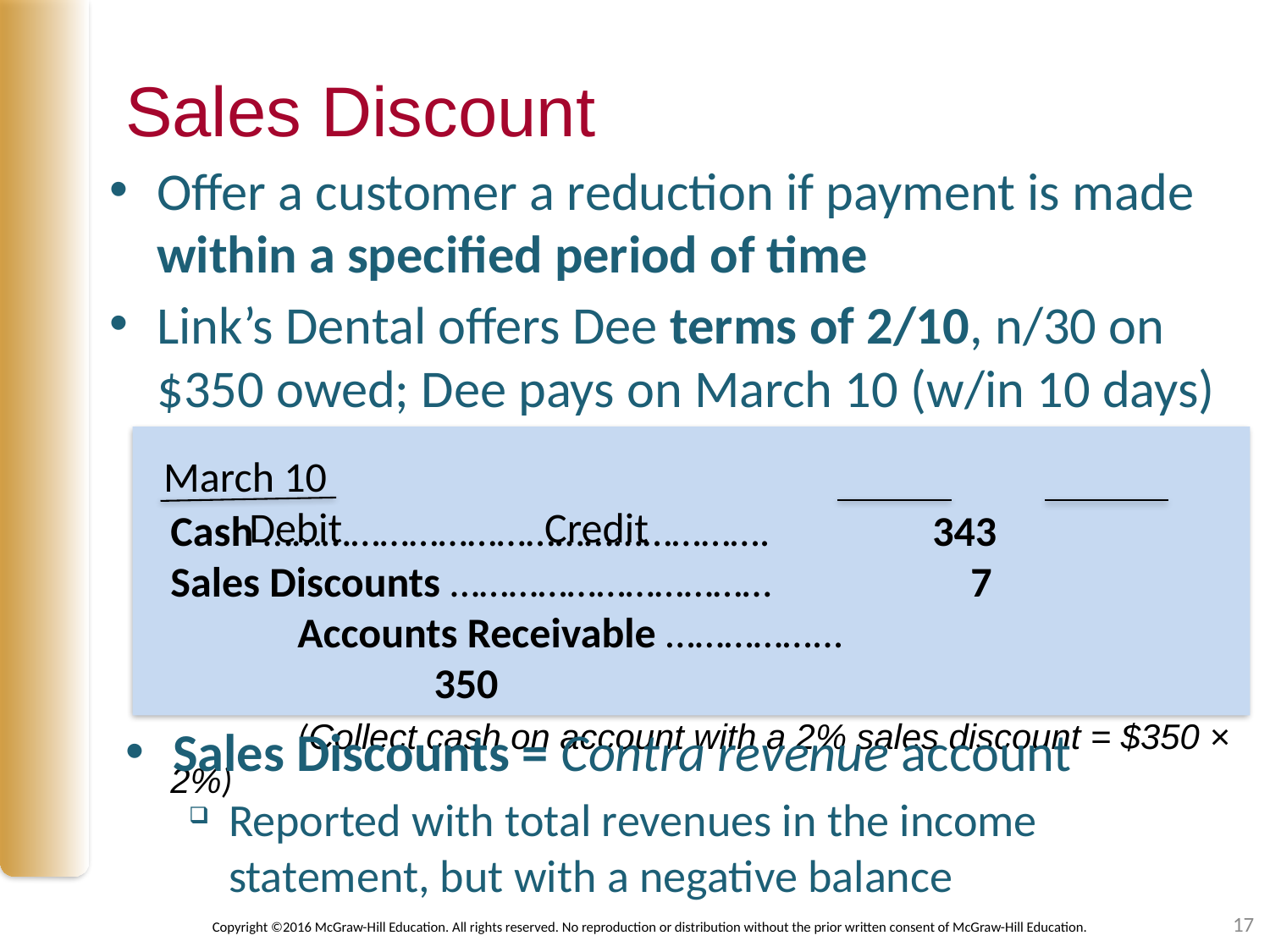

# Sales Discount
Offer a customer a reduction if payment is made within a specified period of time
Link’s Dental offers Dee terms of 2/10, n/30 on $350 owed; Dee pays on March 10 (w/in 10 days)

March 10							            Debit		Credit
Cash …………………………………………….		343
Sales Discounts ……………………………		    7
	Accounts Receivable ……………...	 				 350
	(Collect cash on account with a 2% sales discount = $350 × 2%)
Sales Discounts = Contra revenue account
Reported with total revenues in the income statement, but with a negative balance
17
Copyright ©2016 McGraw-Hill Education. All rights reserved. No reproduction or distribution without the prior written consent of McGraw-Hill Education.